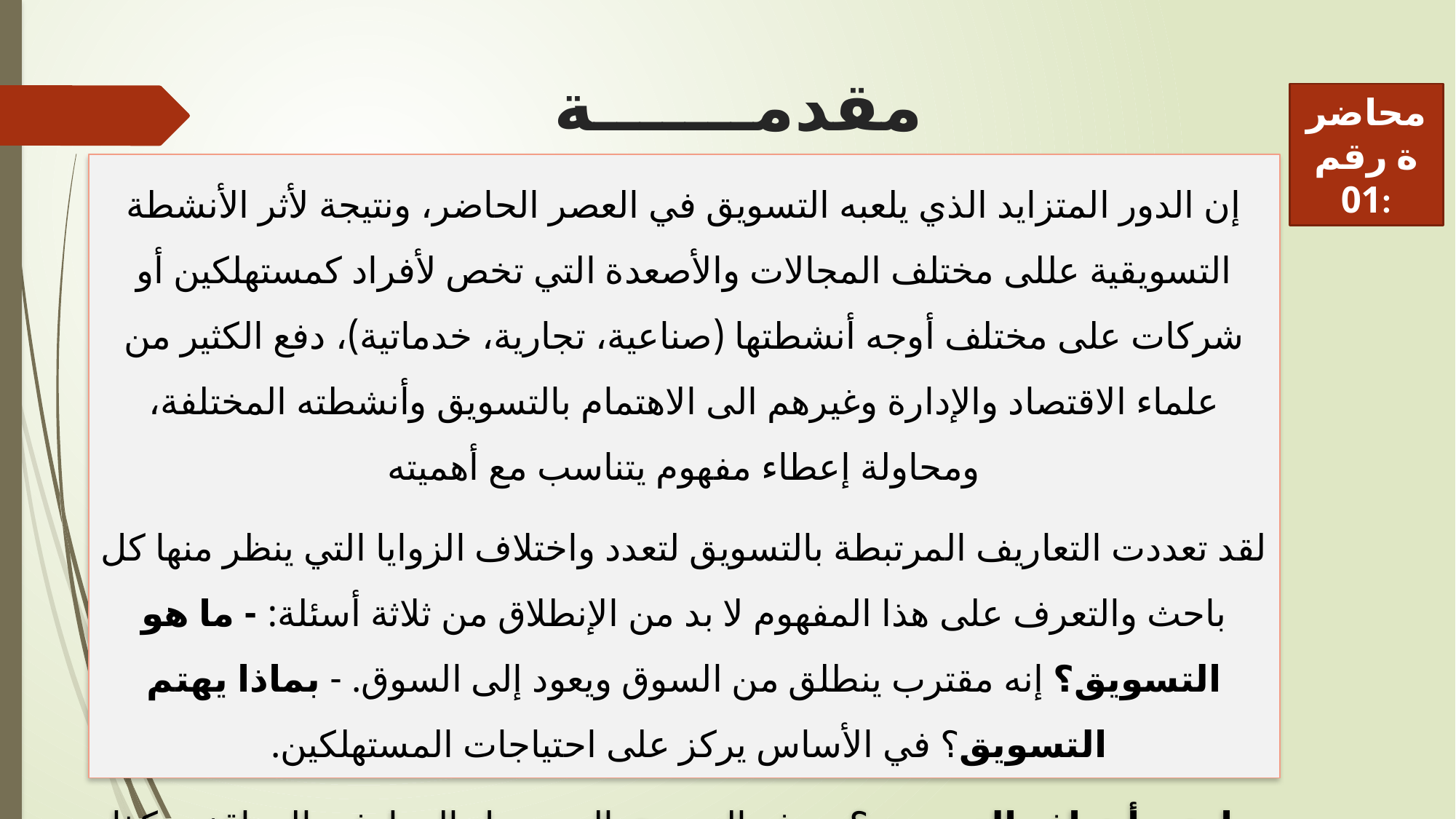

# مقدمـــــــة
محاضرة رقم 01:
إن الدور المتزايد الذي يلعبه التسويق في العصر الحاضر، ونتيجة لأثر الأنشطة التسويقية عللى مختلف المجالات والأصعدة التي تخص لأفراد كمستهلكين أو شركات على مختلف أوجه أنشطتها (صناعية، تجارية، خدماتية)، دفع الكثير من علماء الاقتصاد والإدارة وغيرهم الى الاهتمام بالتسويق وأنشطته المختلفة، ومحاولة إعطاء مفهوم يتناسب مع أهميته
لقد تعددت التعاريف المرتبطة بالتسويق لتعدد واختلاف الزوايا التي ينظر منها كل باحث والتعرف على هذا المفهوم لا بد من الإنطلاق من ثلاثة أسئلة: - ما هو التسويق؟ إنه مقترب ينطلق من السوق ويعود إلى السوق. - بماذا يهتم التسويق؟ في الأساس يركز على احتياجات المستهلكين.
ما هي أهداف التسويق؟ يهدف التسويق إلى تعديل المعارف، المواقف وكذا سلوكات المستهلكين